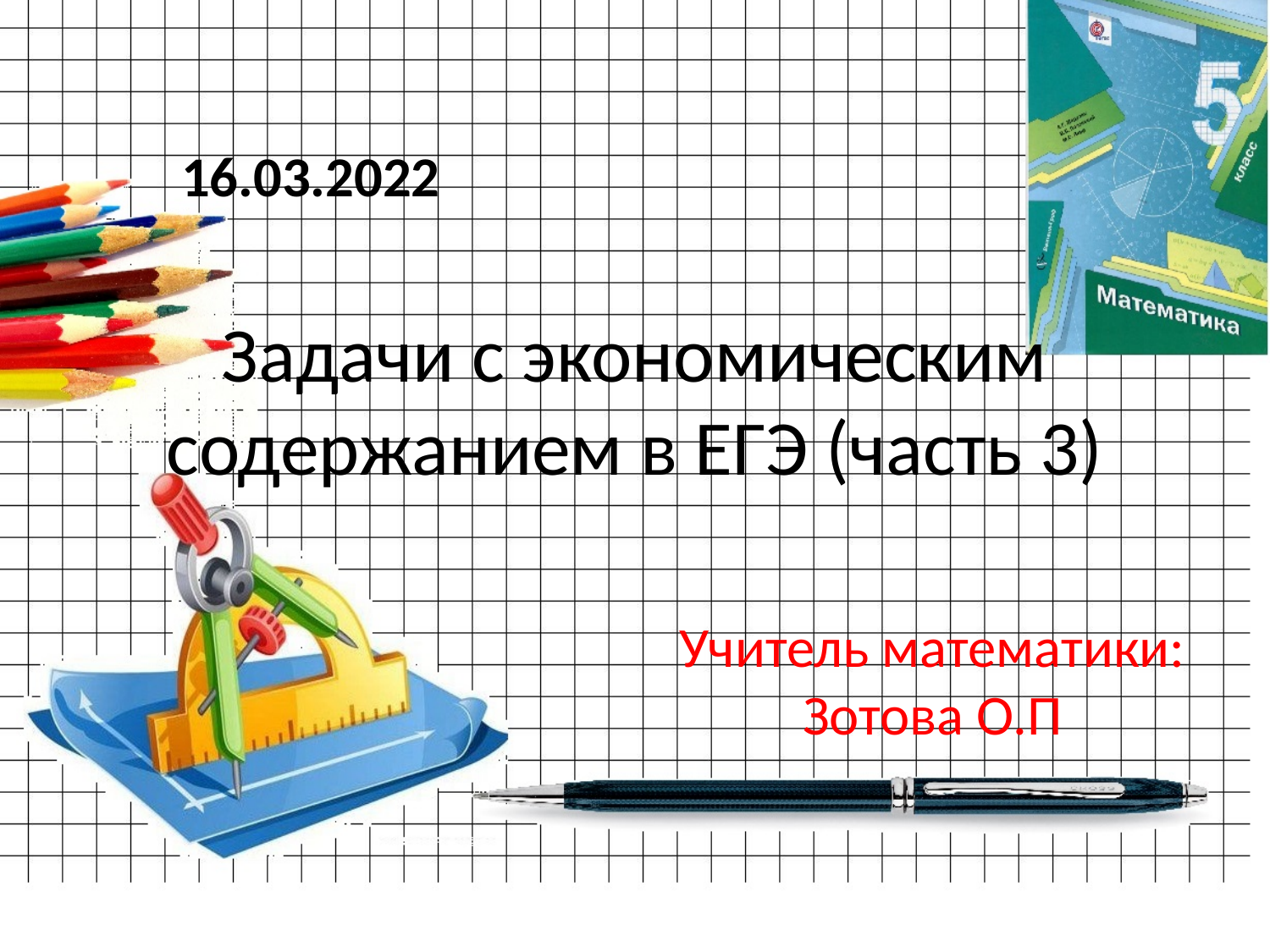

16.03.2022
# Задачи с экономическим содержанием в ЕГЭ (часть 3)
Учитель математики: Зотова О.П